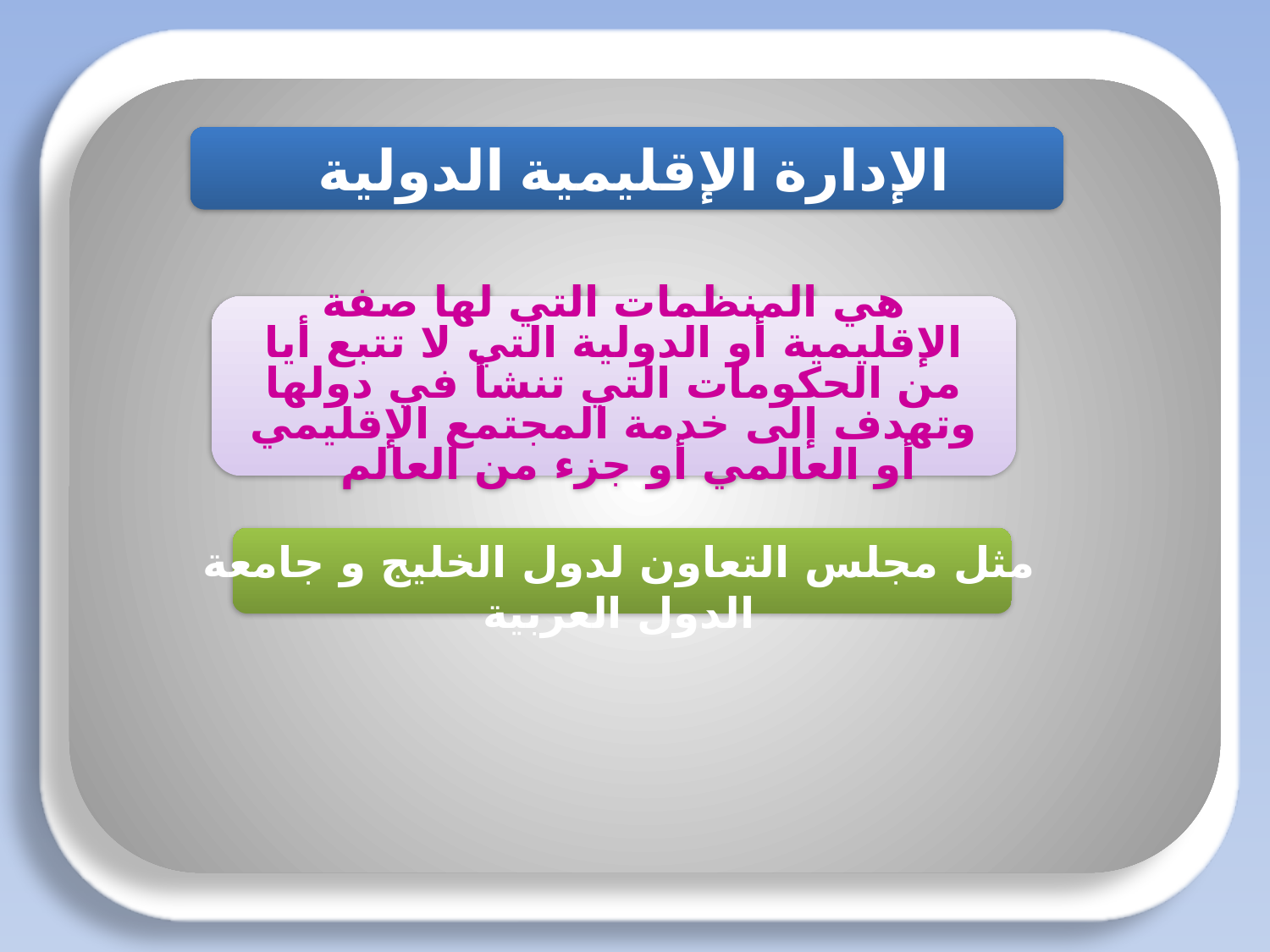

الإدارة الإقليمية الدولية
#
هي المنظمات التي لها صفة الإقليمية أو الدولية التي لا تتبع أيا من الحكومات التي تنشأ في دولها وتهدف إلى خدمة المجتمع الإقليمي أو العالمي أو جزء من العالم

مثل مجلس التعاون لدول الخليج و جامعة الدول العربية